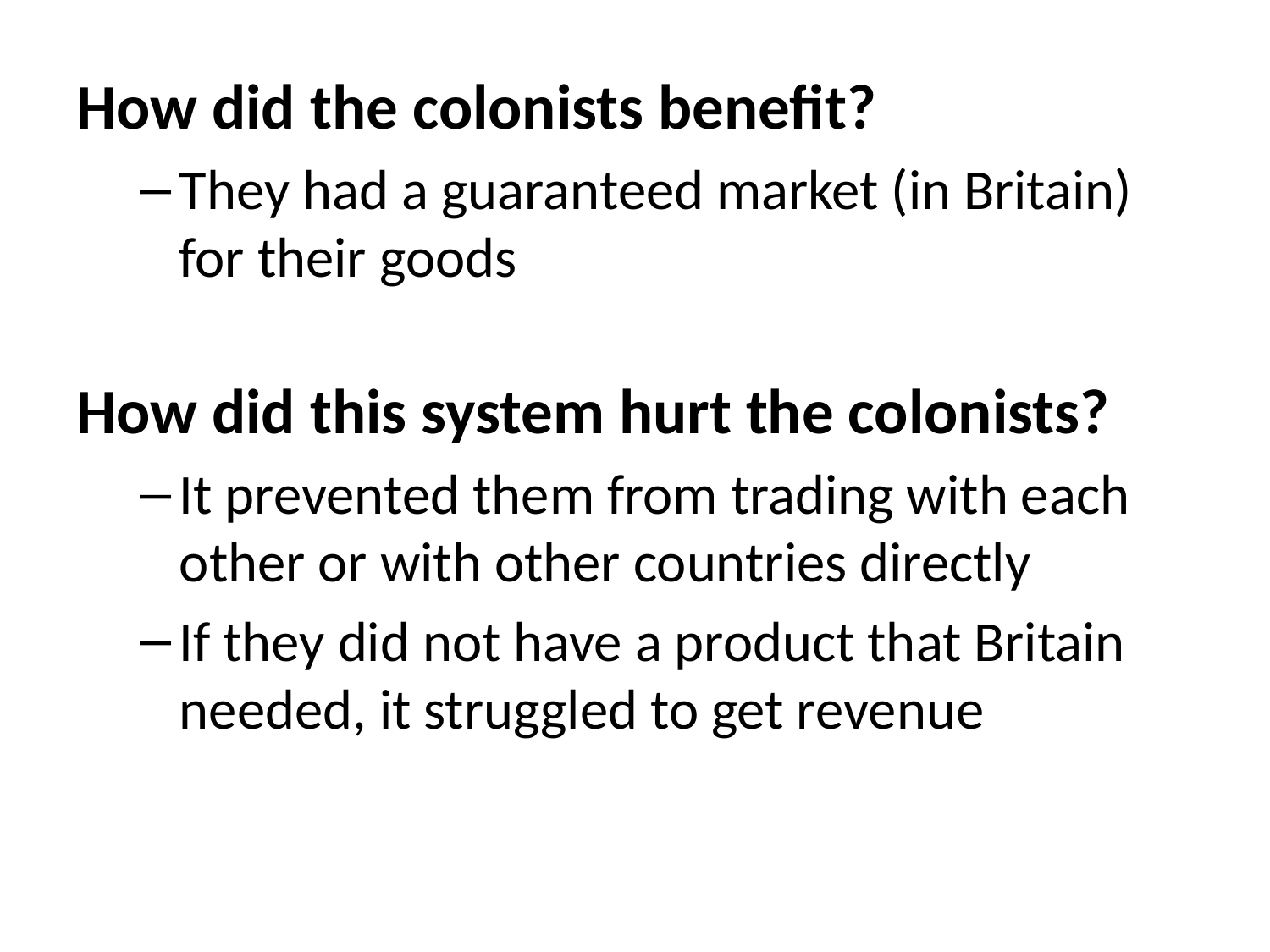

How did the colonists benefit?
They had a guaranteed market (in Britain) for their goods

How did this system hurt the colonists?
It prevented them from trading with each other or with other countries directly
If they did not have a product that Britain needed, it struggled to get revenue